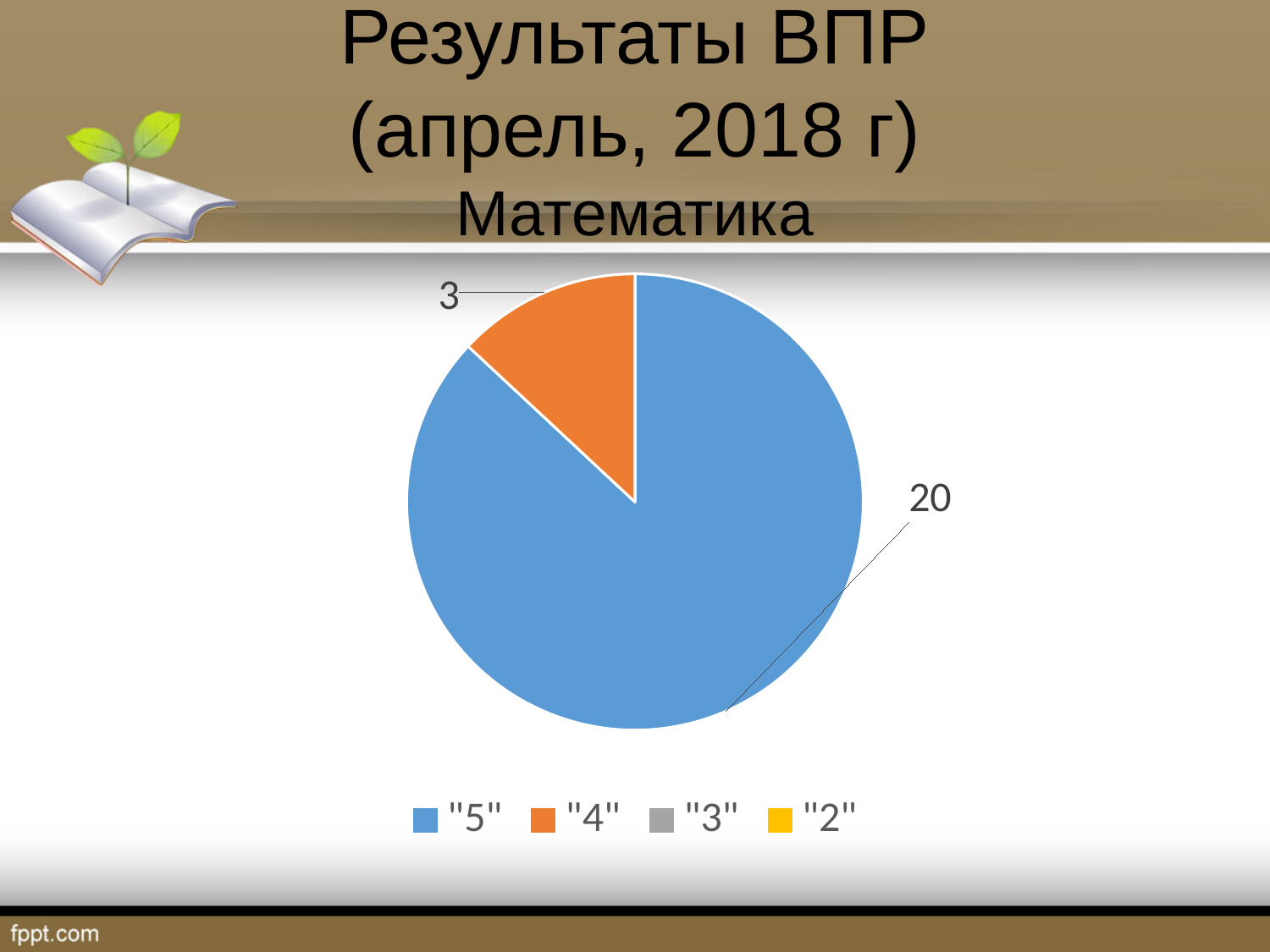

# Результаты ВПР (апрель, 2018 г) Математика

### Chart

| Category | Столбец1 |
|---|---|
| "5" | 20.0 |
| "4" | 3.0 |
| "3" | 0.0 |
| "2" | None |